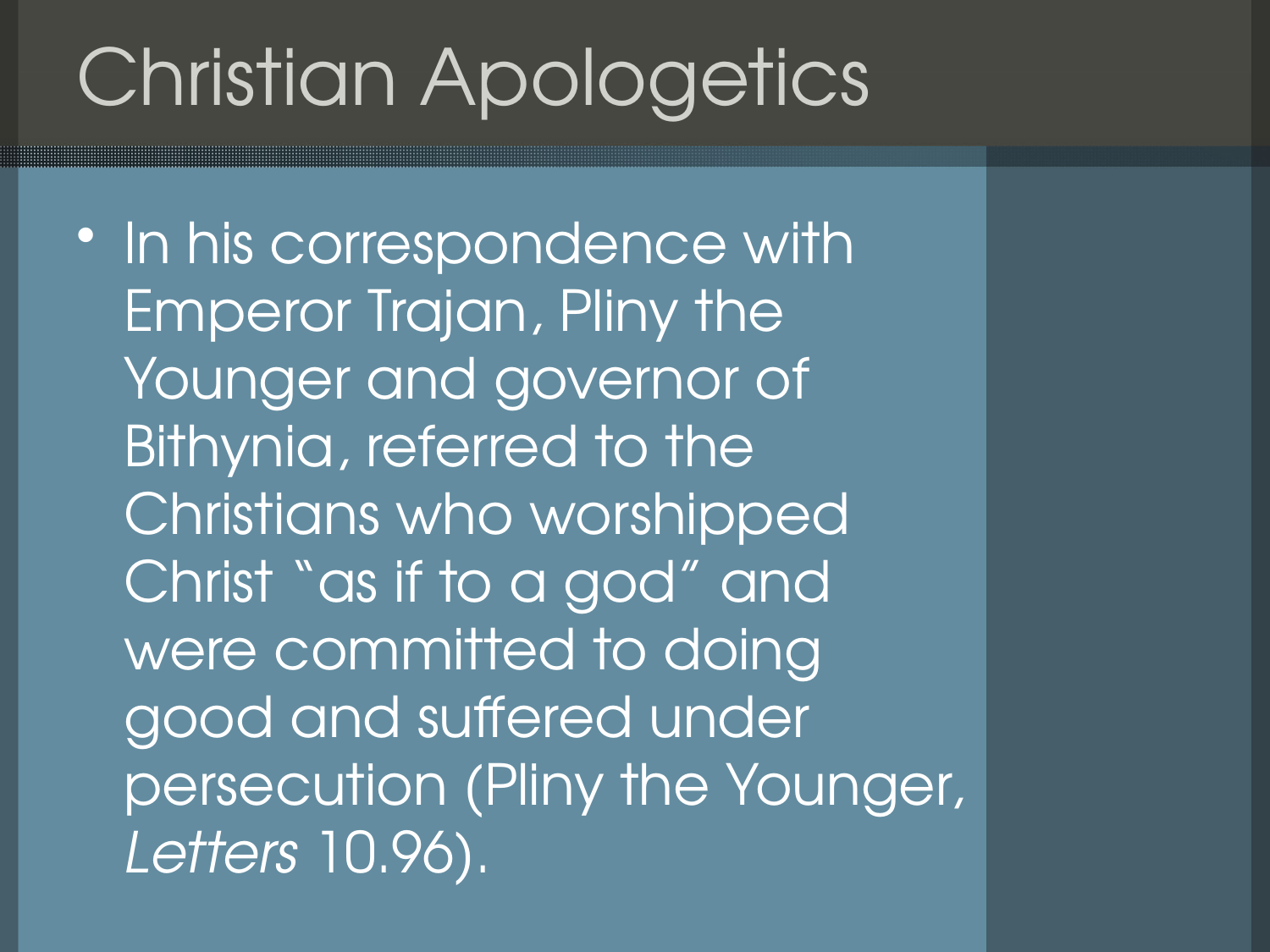

# Christian Apologetics
In his correspondence with Emperor Trajan, Pliny the Younger and governor of Bithynia, referred to the Christians who worshipped Christ “as if to a god” and were committed to doing good and suffered under persecution (Pliny the Younger, Letters 10.96).